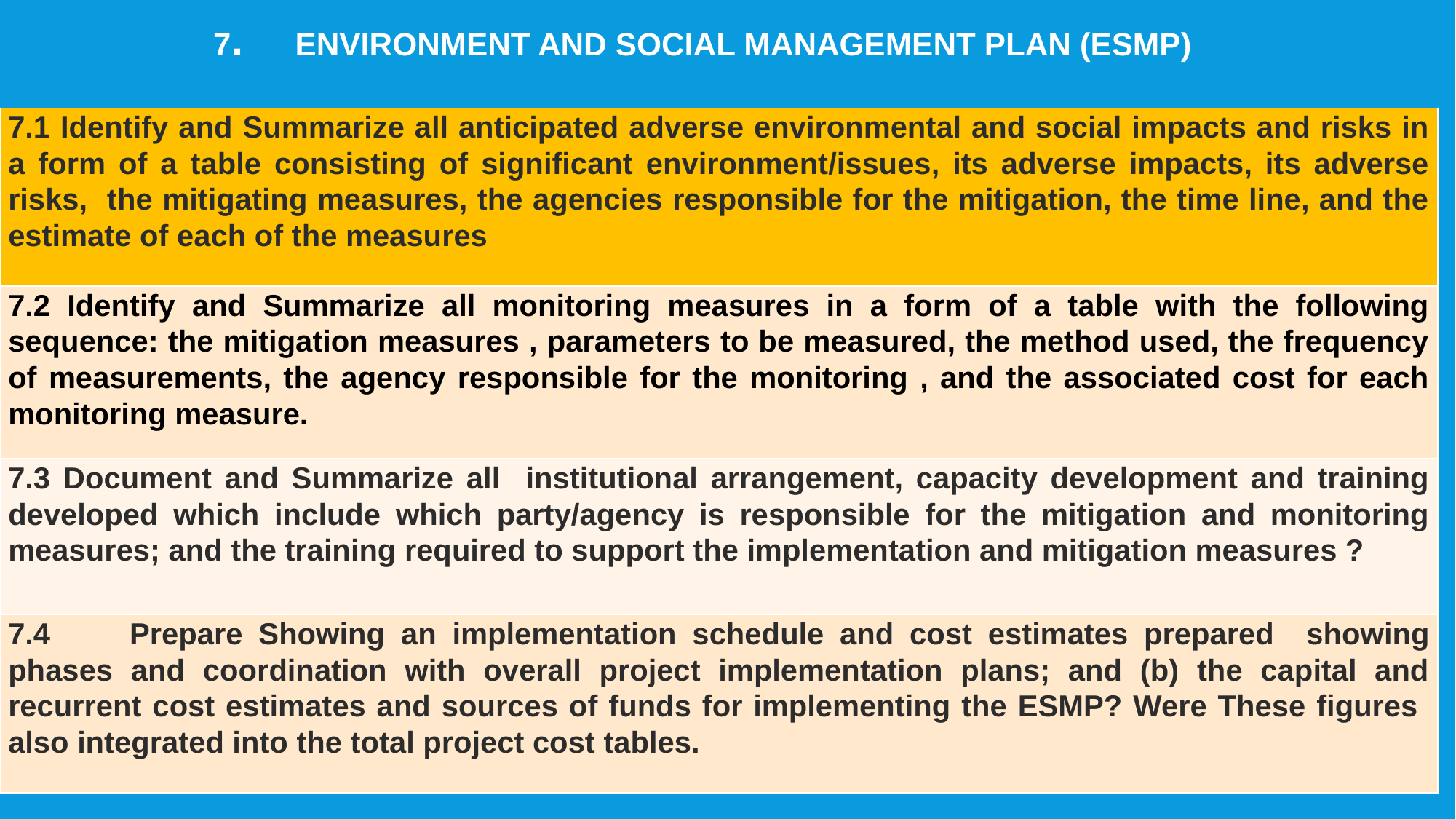

7.	Environment and Social Management Plan (ESMP)
| 7.1 Identify and Summarize all anticipated adverse environmental and social impacts and risks in a form of a table consisting of significant environment/issues, its adverse impacts, its adverse risks, the mitigating measures, the agencies responsible for the mitigation, the time line, and the estimate of each of the measures |
| --- |
| 7.2 Identify and Summarize all monitoring measures in a form of a table with the following sequence: the mitigation measures , parameters to be measured, the method used, the frequency of measurements, the agency responsible for the monitoring , and the associated cost for each monitoring measure. |
| 7.3 Document and Summarize all institutional arrangement, capacity development and training developed which include which party/agency is responsible for the mitigation and monitoring measures; and the training required to support the implementation and mitigation measures ? |
| 7.4 Prepare Showing an implementation schedule and cost estimates prepared showing phases and coordination with overall project implementation plans; and (b) the capital and recurrent cost estimates and sources of funds for implementing the ESMP? Were These figures also integrated into the total project cost tables. |